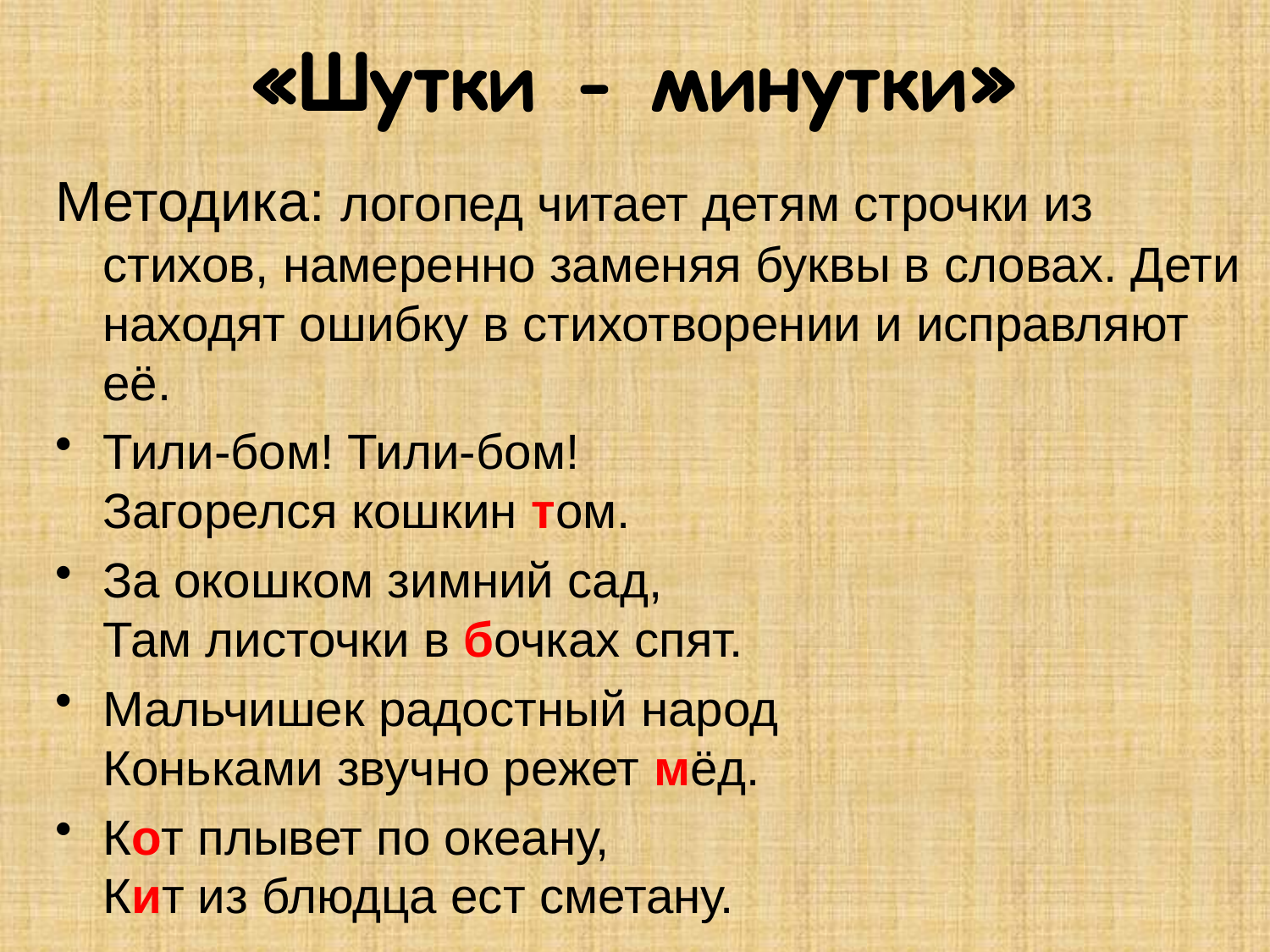

# «Шутки - минутки»
Методика: логопед читает детям строчки из стихов, намеренно заменяя буквы в словах. Дети находят ошибку в стихотворении и исправляют её.
Тили-бом! Тили-бом!
Загорелся кошкин том.
За окошком зимний сад,
Там листочки в бочках спят.
Мальчишек радостный народ
Коньками звучно режет мёд.
Кот плывет по океану,
Кит из блюдца ест сметану.